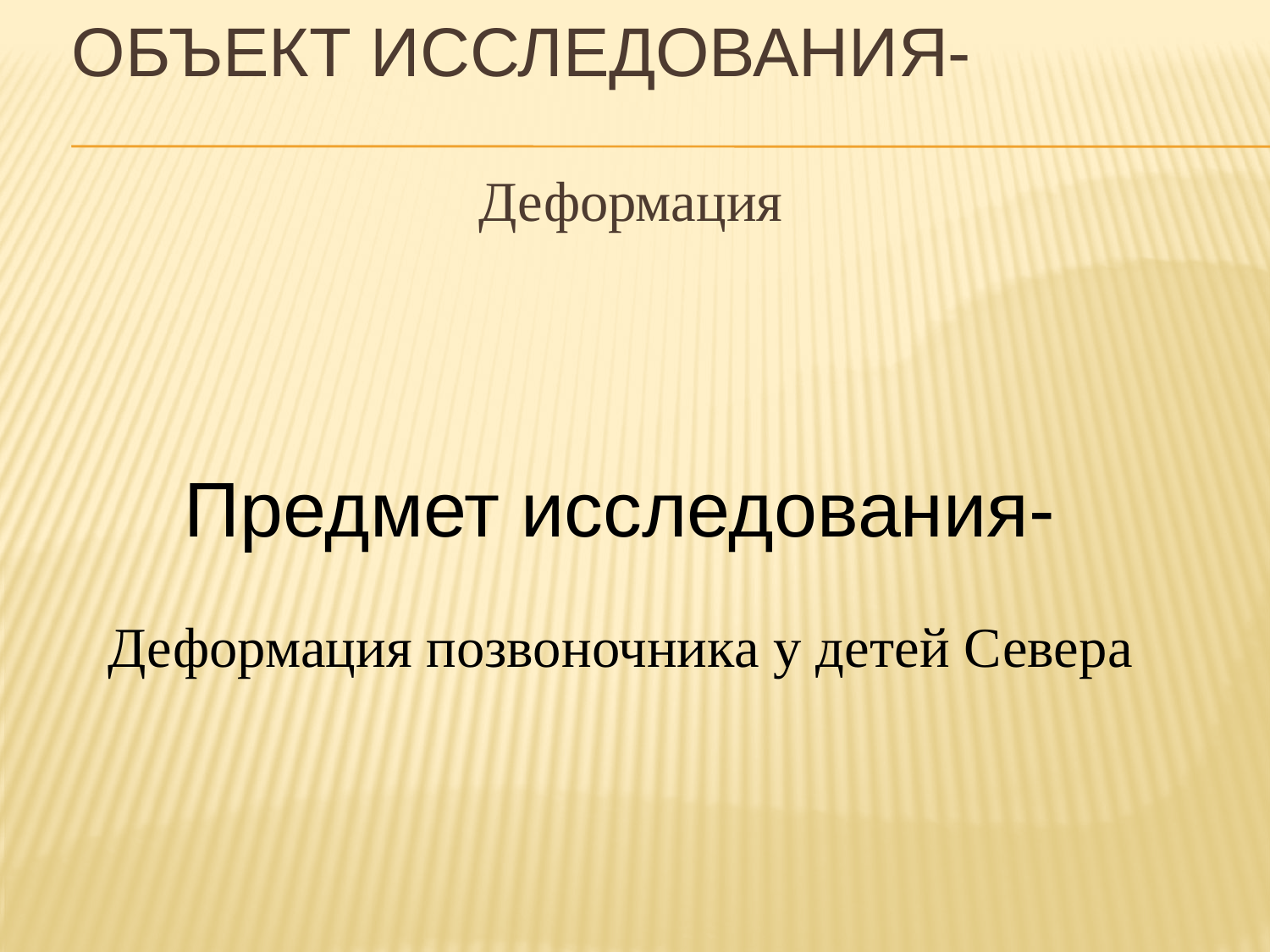

# Объект исследования-
Деформация
Предмет исследования-
Деформация позвоночника у детей Севера